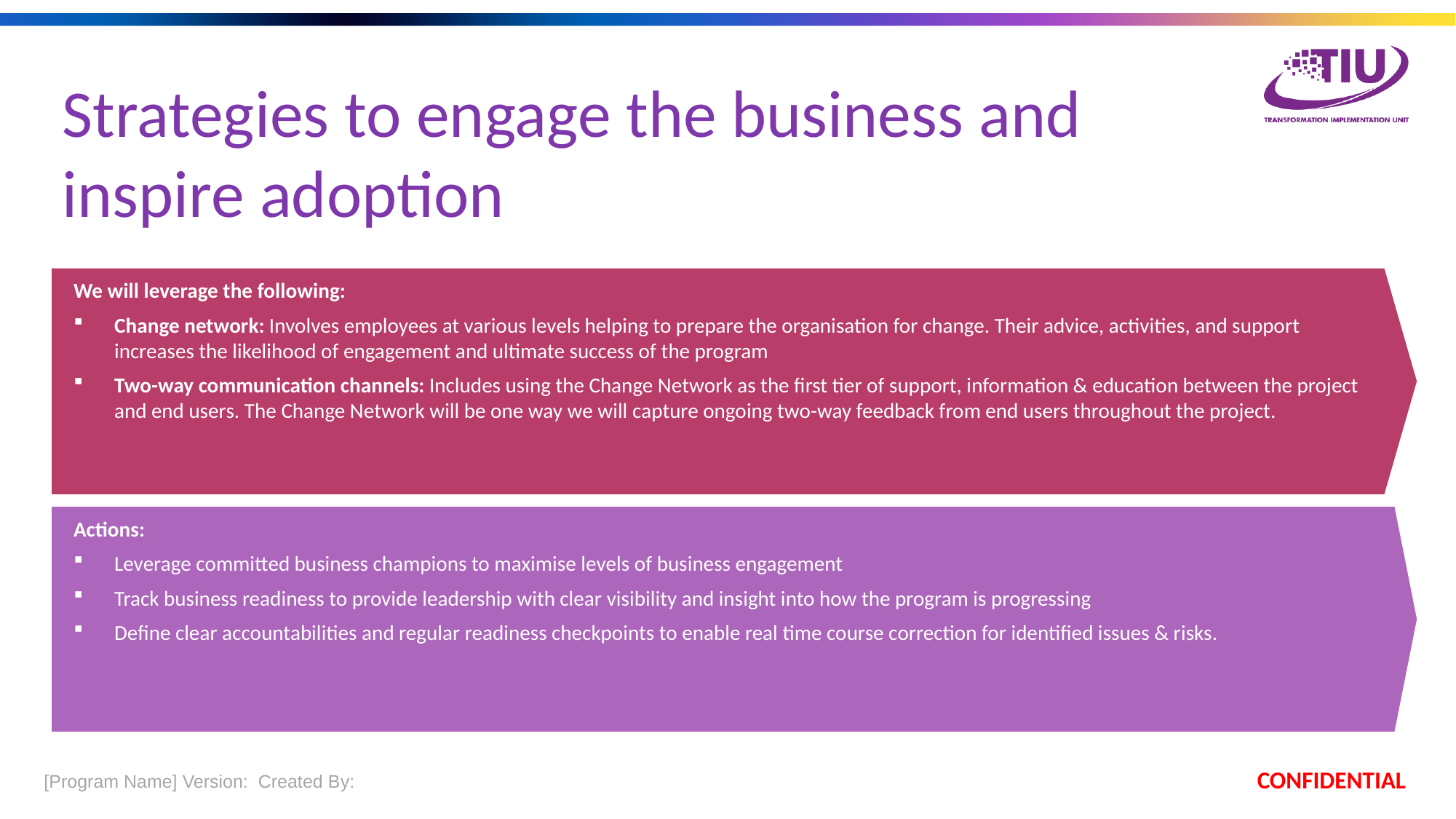

Strategies to engage the business and inspire adoption
We will leverage the following:
Change network: Involves employees at various levels helping to prepare the organisation for change. Their advice, activities, and support increases the likelihood of engagement and ultimate success of the program
Two-way communication channels: Includes using the Change Network as the first tier of support, information & education between the project and end users. The Change Network will be one way we will capture ongoing two-way feedback from end users throughout the project.

Actions:
Leverage committed business champions to maximise levels of business engagement
Track business readiness to provide leadership with clear visibility and insight into how the program is progressing
Define clear accountabilities and regular readiness checkpoints to enable real time course correction for identified issues & risks.

 [Program Name] Version:  Created By:
CONFIDENTIAL